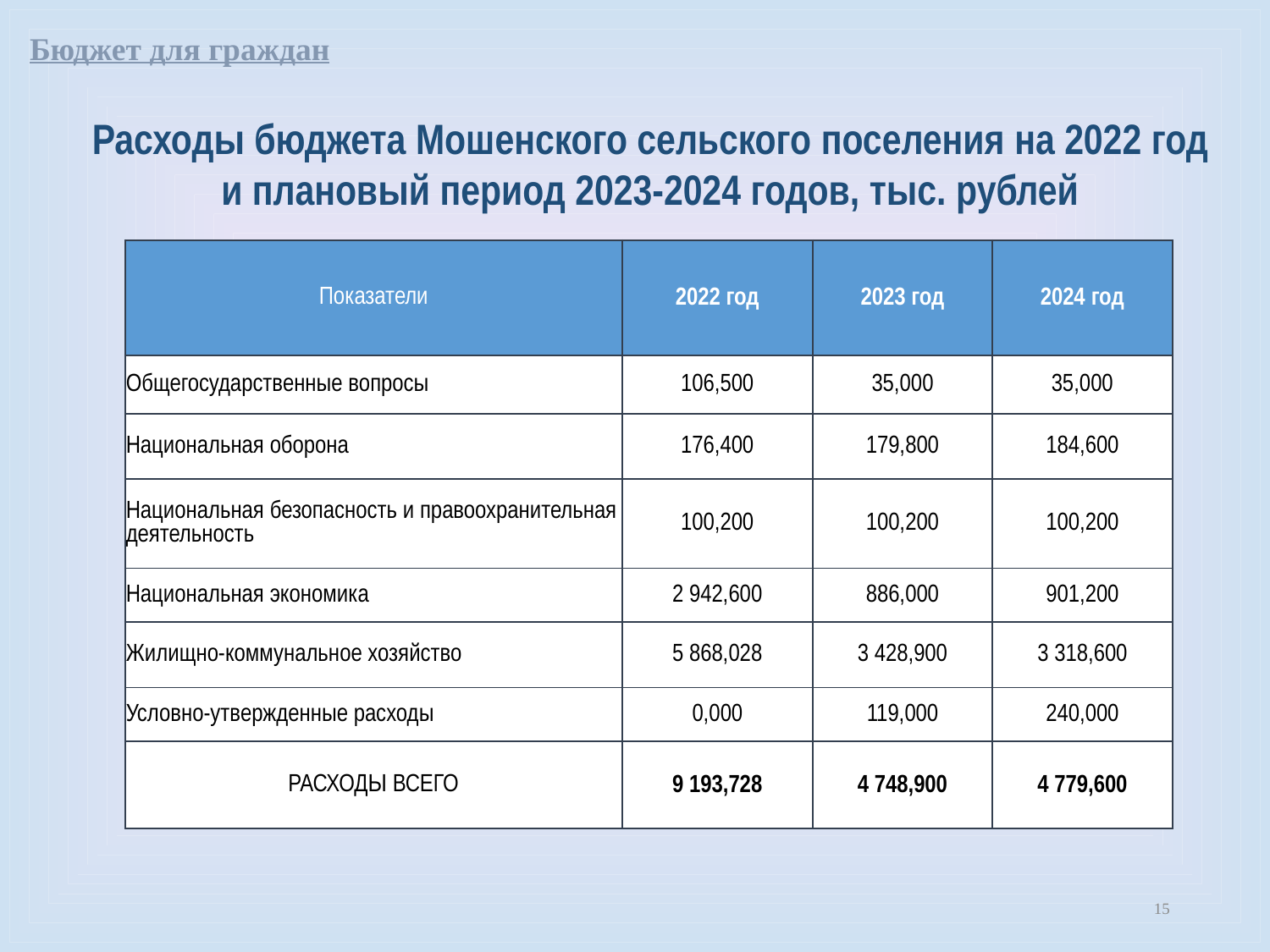

Бюджет для граждан
Расходы бюджета Мошенского сельского поселения на 2022 год и плановый период 2023-2024 годов, тыс. рублей
| Показатели | 2022 год | 2023 год | 2024 год |
| --- | --- | --- | --- |
| Общегосударственные вопросы | 106,500 | 35,000 | 35,000 |
| Национальная оборона | 176,400 | 179,800 | 184,600 |
| Национальная безопасность и правоохранительная деятельность | 100,200 | 100,200 | 100,200 |
| Национальная экономика | 2 942,600 | 886,000 | 901,200 |
| Жилищно-коммунальное хозяйство | 5 868,028 | 3 428,900 | 3 318,600 |
| Условно-утвержденные расходы | 0,000 | 119,000 | 240,000 |
| РАСХОДЫ ВСЕГО | 9 193,728 | 4 748,900 | 4 779,600 |
15